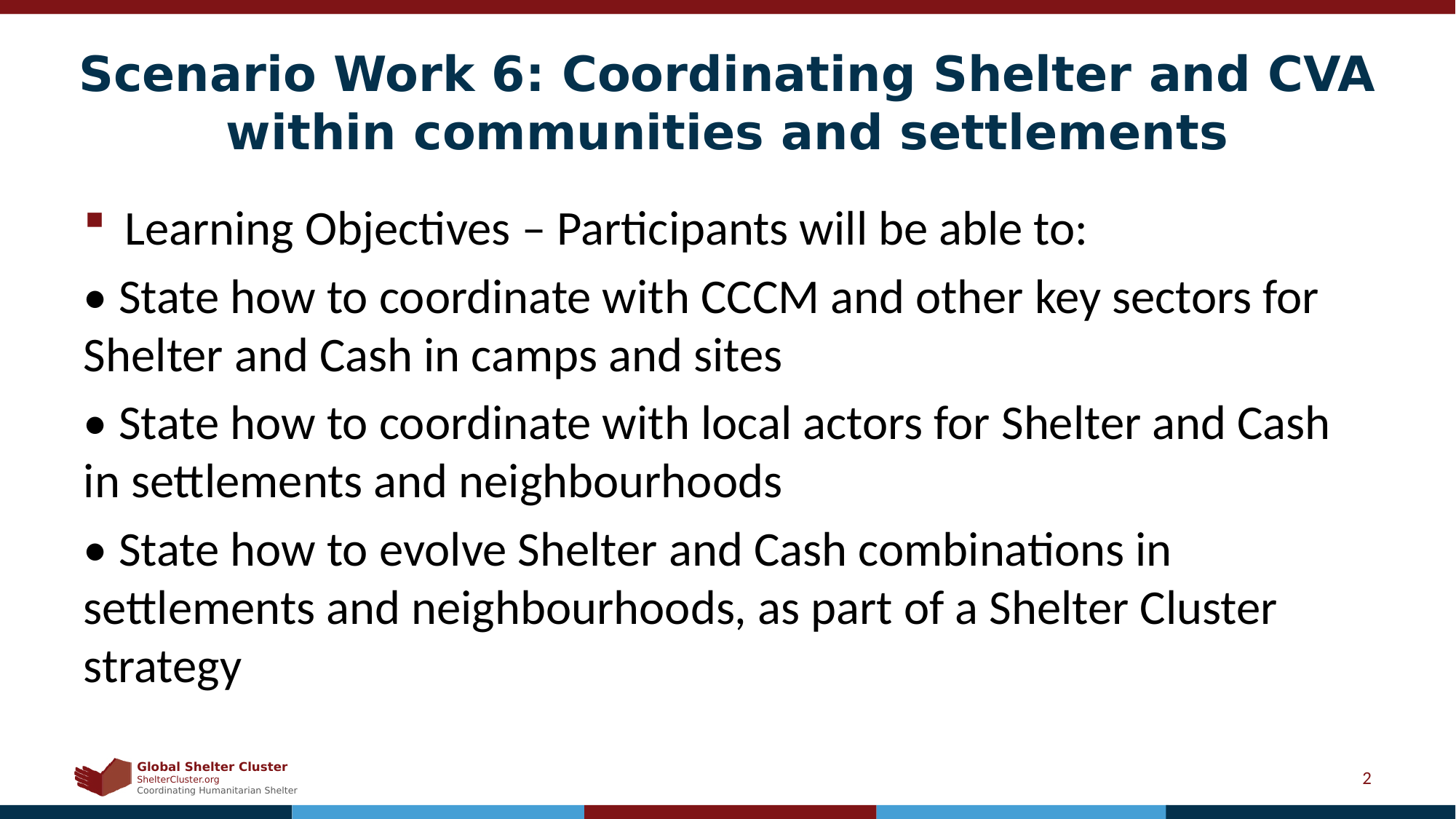

# Scenario Work 6: Coordinating Shelter and CVA within communities and settlements
Learning Objectives – Participants will be able to:
• State how to coordinate with CCCM and other key sectors for Shelter and Cash in camps and sites
• State how to coordinate with local actors for Shelter and Cash in settlements and neighbourhoods
• State how to evolve Shelter and Cash combinations in settlements and neighbourhoods, as part of a Shelter Cluster strategy
2